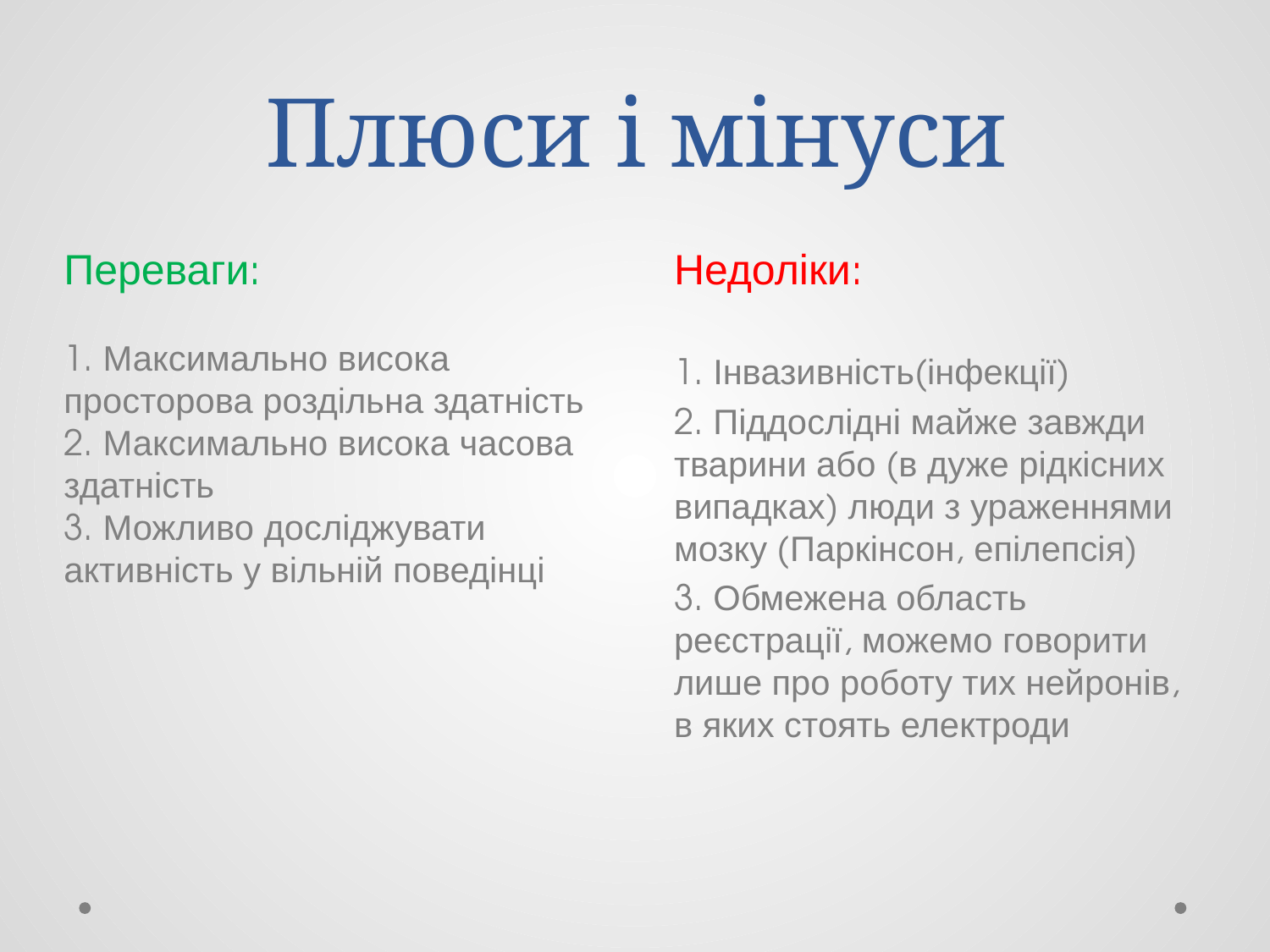

# Плюси і мінуси
Переваги:

1. Максимально висока просторова роздільна здатність
2. Максимально висока часова здатність
3. Можливо досліджувати активність у вільній поведінці
Недоліки:

1. Інвазивність(інфекції)
2. Піддослідні майже завжди тварини або (в дуже рідкісних випадках) люди з ураженнями мозку (Паркінсон, епілепсія)
3. Обмежена область реєстрації, можемо говорити лише про роботу тих нейронів, в яких стоять електроди